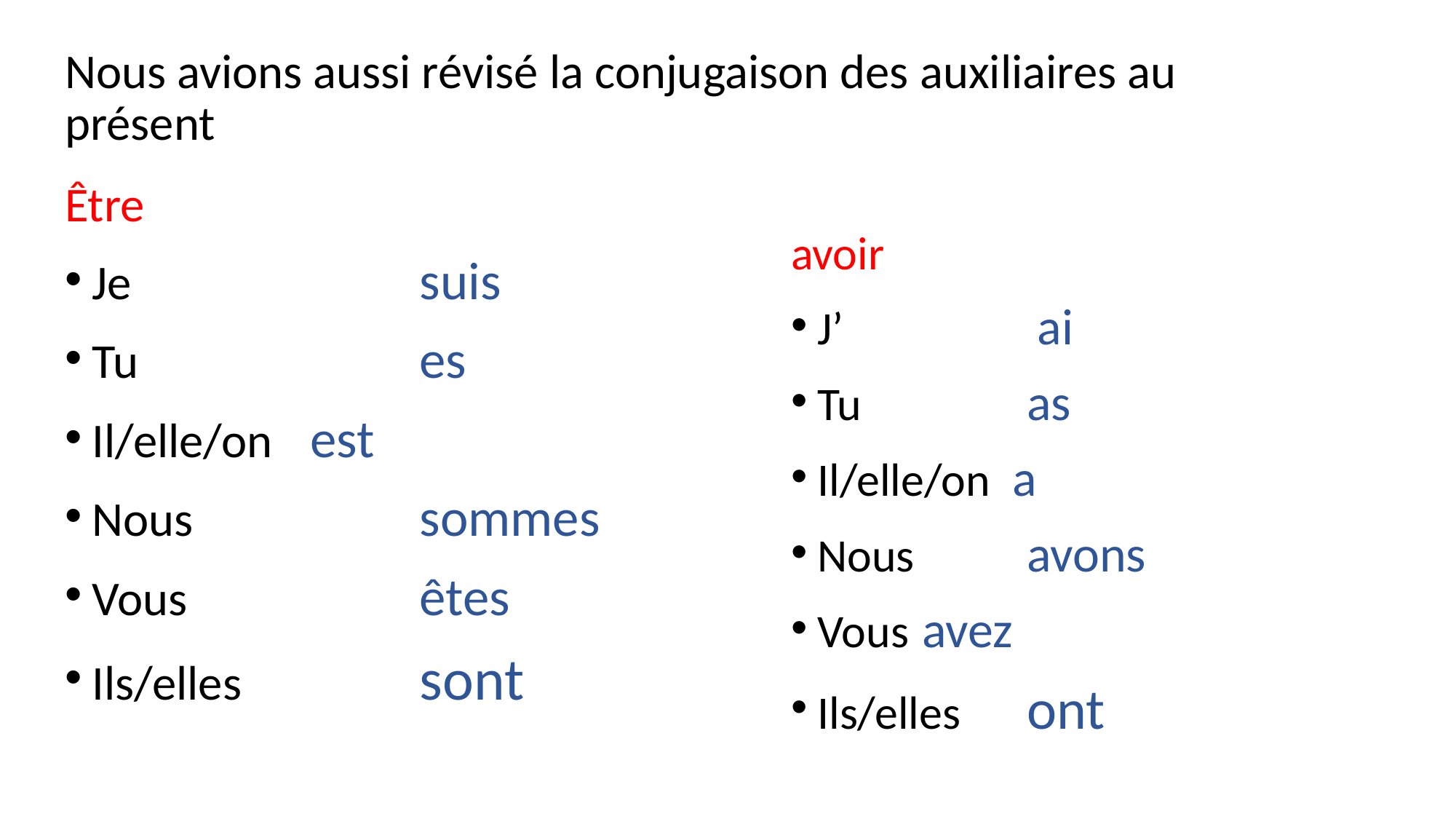

# Nous avions aussi révisé la conjugaison des auxiliaires au présent

avoir
J’ 		 ai
Tu  		as
Il/elle/on  a
Nous  	avons
Vous 	avez
Ils/elles  	ont

Être
Je 	 		suis
Tu  			es
Il/elle/on  	est
Nous  		sommes
Vous  		êtes
Ils/elles  		sont